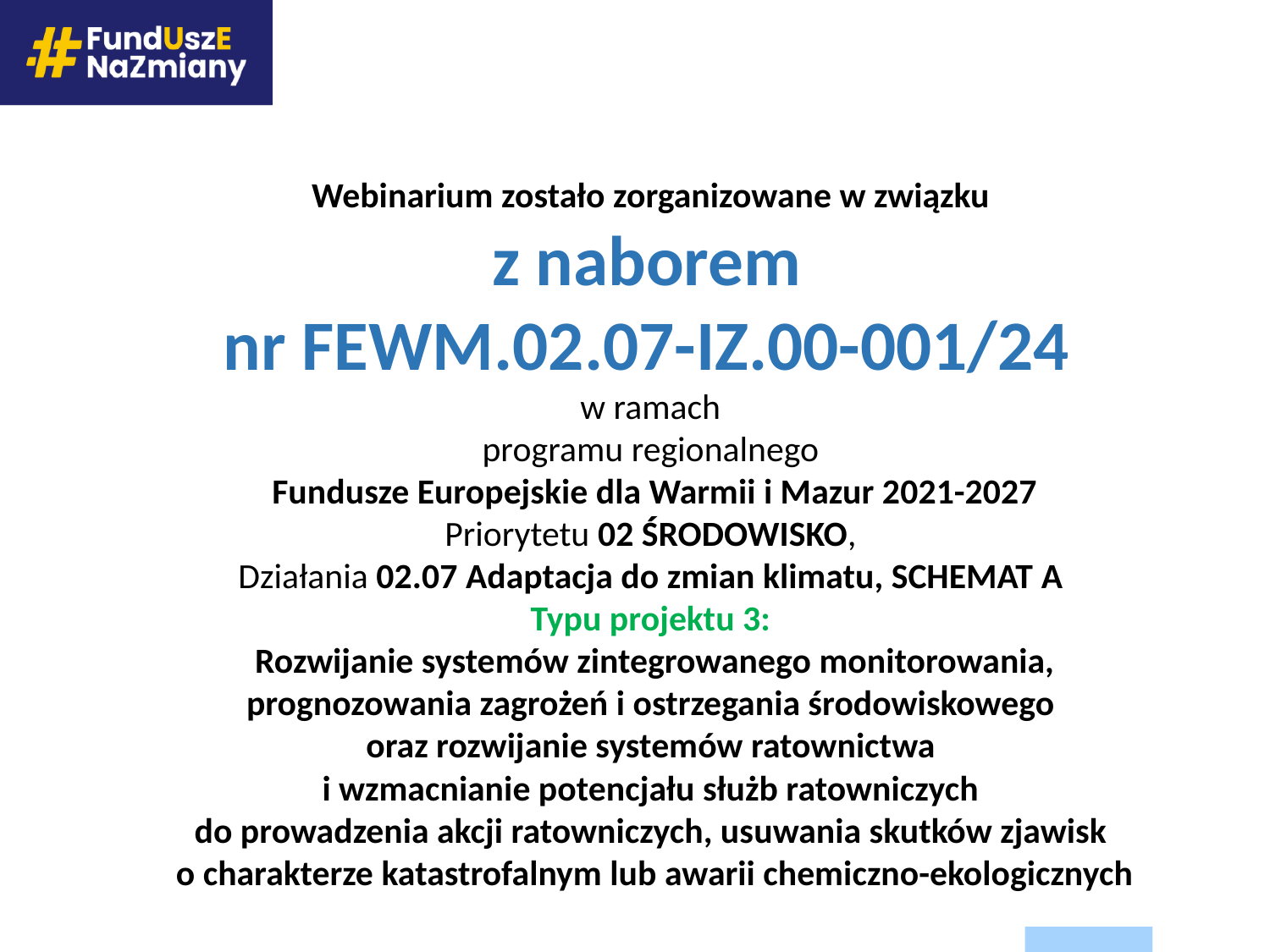

Webinarium zostało zorganizowane w związku
z naborem
nr FEWM.02.07-IZ.00-001/24
w ramach
programu regionalnego
Fundusze Europejskie dla Warmii i Mazur 2021-2027
Priorytetu 02 ŚRODOWISKO,
Działania 02.07 Adaptacja do zmian klimatu, SCHEMAT A
Typu projektu 3:
Rozwijanie systemów zintegrowanego monitorowania, prognozowania zagrożeń i ostrzegania środowiskowego
oraz rozwijanie systemów ratownictwa
i wzmacnianie potencjału służb ratowniczych
do prowadzenia akcji ratowniczych, usuwania skutków zjawisk
o charakterze katastrofalnym lub awarii chemiczno-ekologicznych